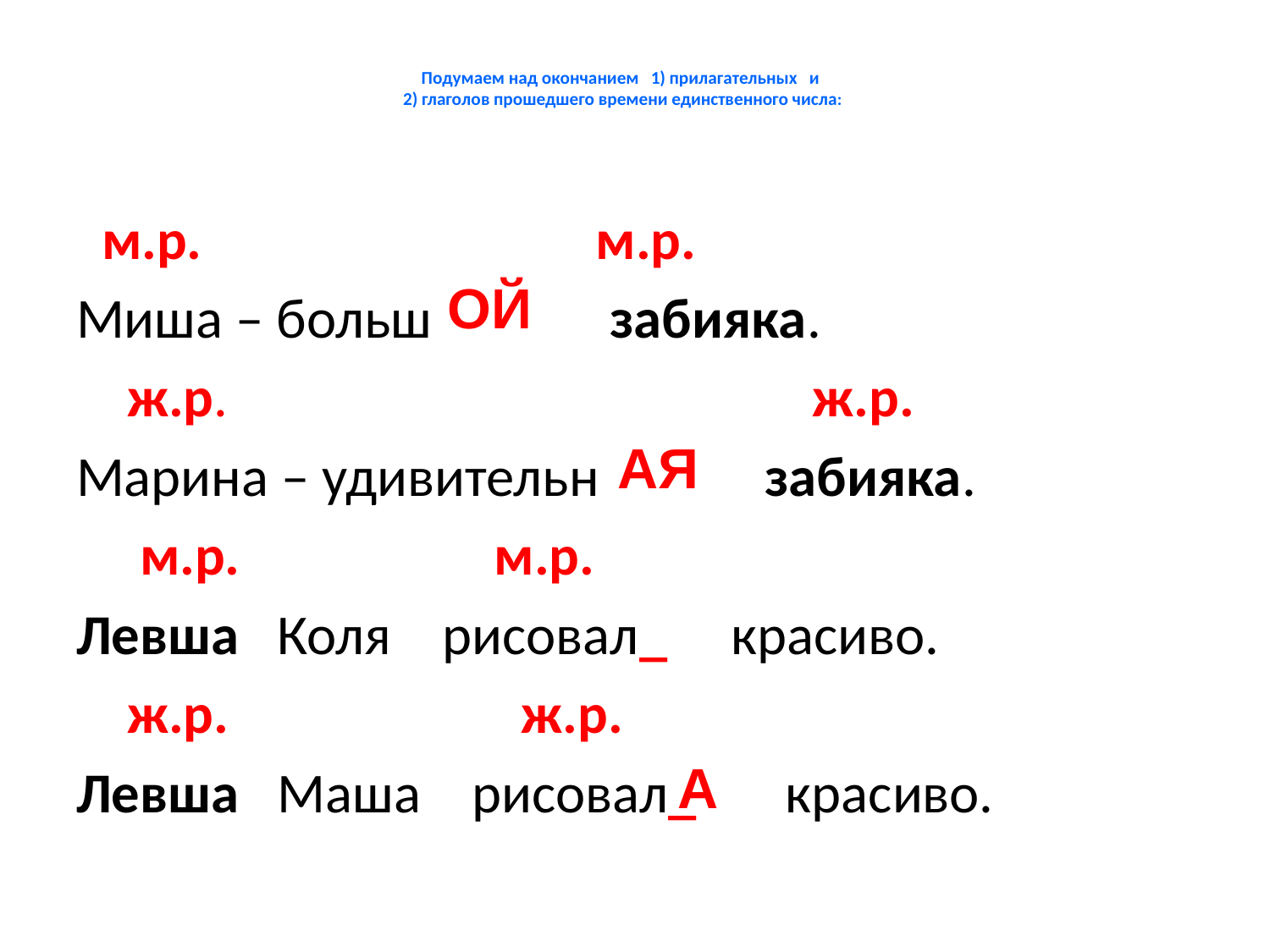

# Подумаем над окончанием   1) прилагательных   и 2) глаголов прошедшего времени единственного числа:
  м.р.                               м.р.
Миша – больш              забияка.
    ж.р.                                              ж.р.
Марина – удивительн             забияка.
     м.р.                    м.р.
Левша   Коля    рисовал_     красиво.
    ж.р.                       ж.р.
Левша   Маша    рисовал_       красиво.

ОЙ
АЯ
А